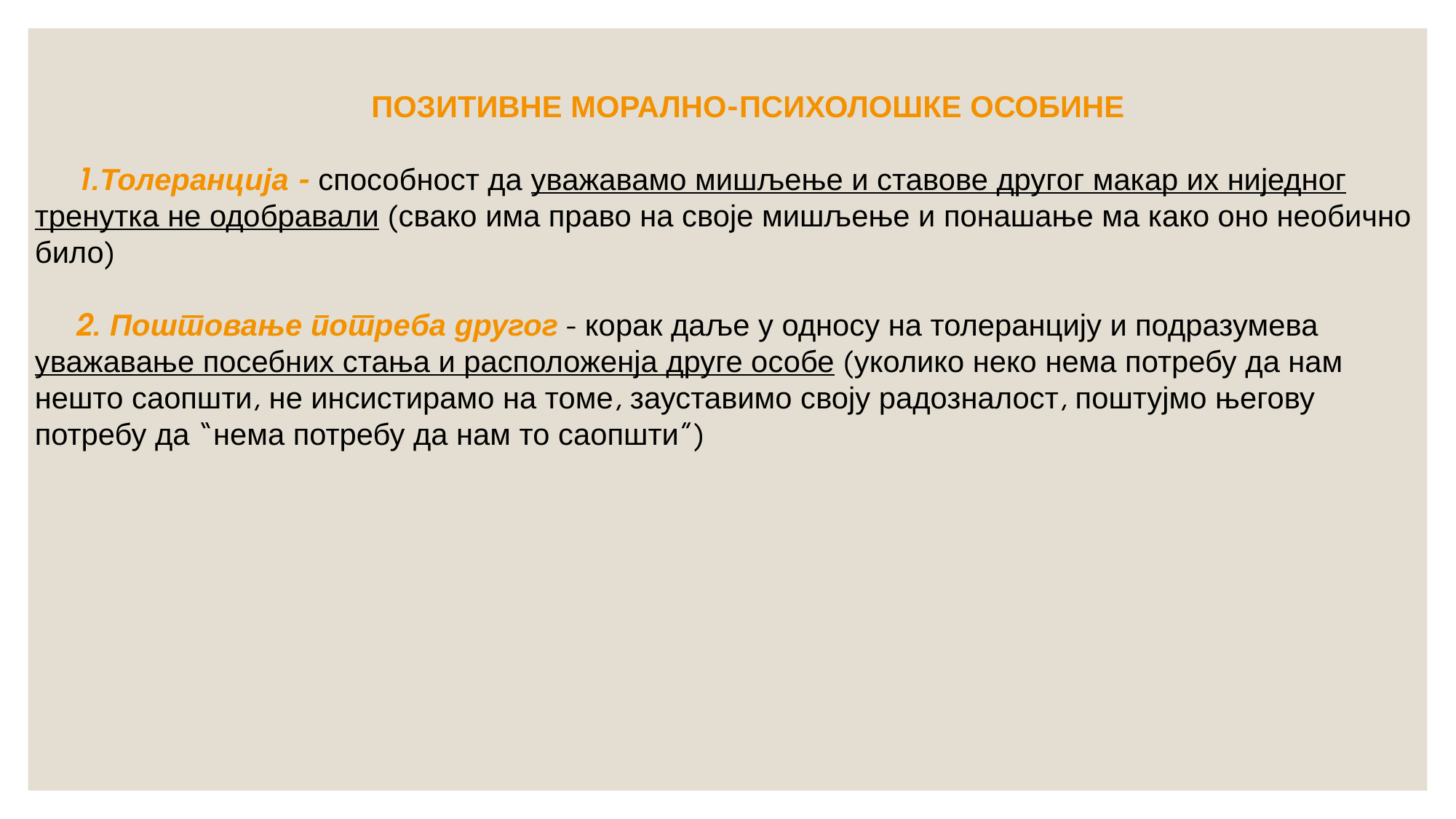

ПОЗИТИВНЕ МОРАЛНО-ПСИХОЛОШКЕ ОСОБИНЕ

Толеранција - способност да уважавамо мишљење и ставове другог макар их ниједног тренутка не одобравали (свако има право на своје мишљење и понашање ма како оно необично било)

2. Поштовање потреба другог - корак даље у односу на толеранцију и подразумева уважавање посебних стања и расположенја друге особе (уколико неко нема потребу да нам нешто саопшти, не инсистирамо на томе, зауставимо своју радозналост, поштујмо његову потребу да “нема потребу да нам то саопшти”)